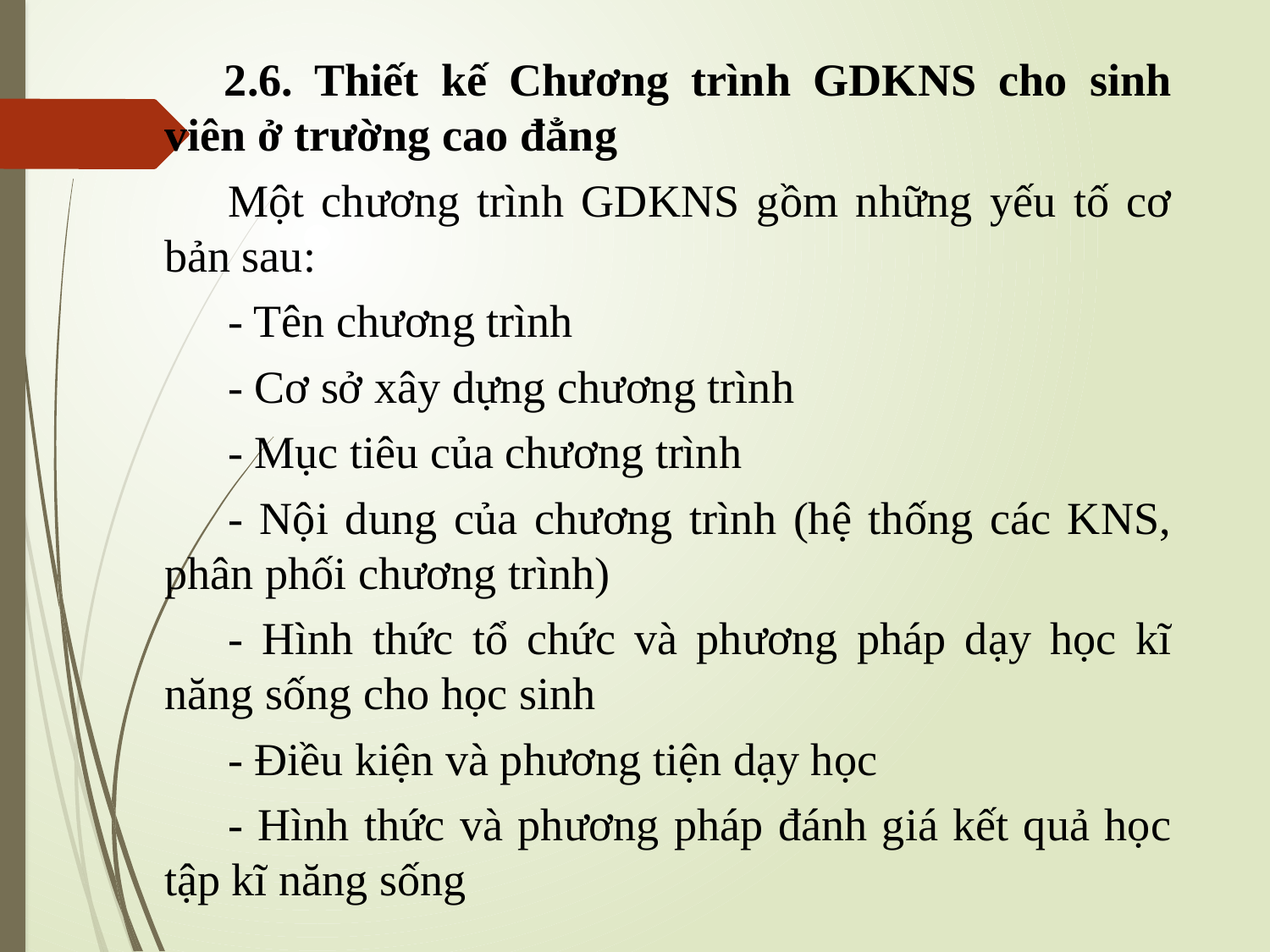

2.6. Thiết kế Chương trình GDKNS cho sinh viên ở trường cao đẳng
Một chương trình GDKNS gồm những yếu tố cơ bản sau:
- Tên chương trình
- Cơ sở xây dựng chương trình
- Mục tiêu của chương trình
- Nội dung của chương trình (hệ thống các KNS, phân phối chương trình)
- Hình thức tổ chức và phương pháp dạy học kĩ năng sống cho học sinh
- Điều kiện và phương tiện dạy học
- Hình thức và phương pháp đánh giá kết quả học tập kĩ năng sống